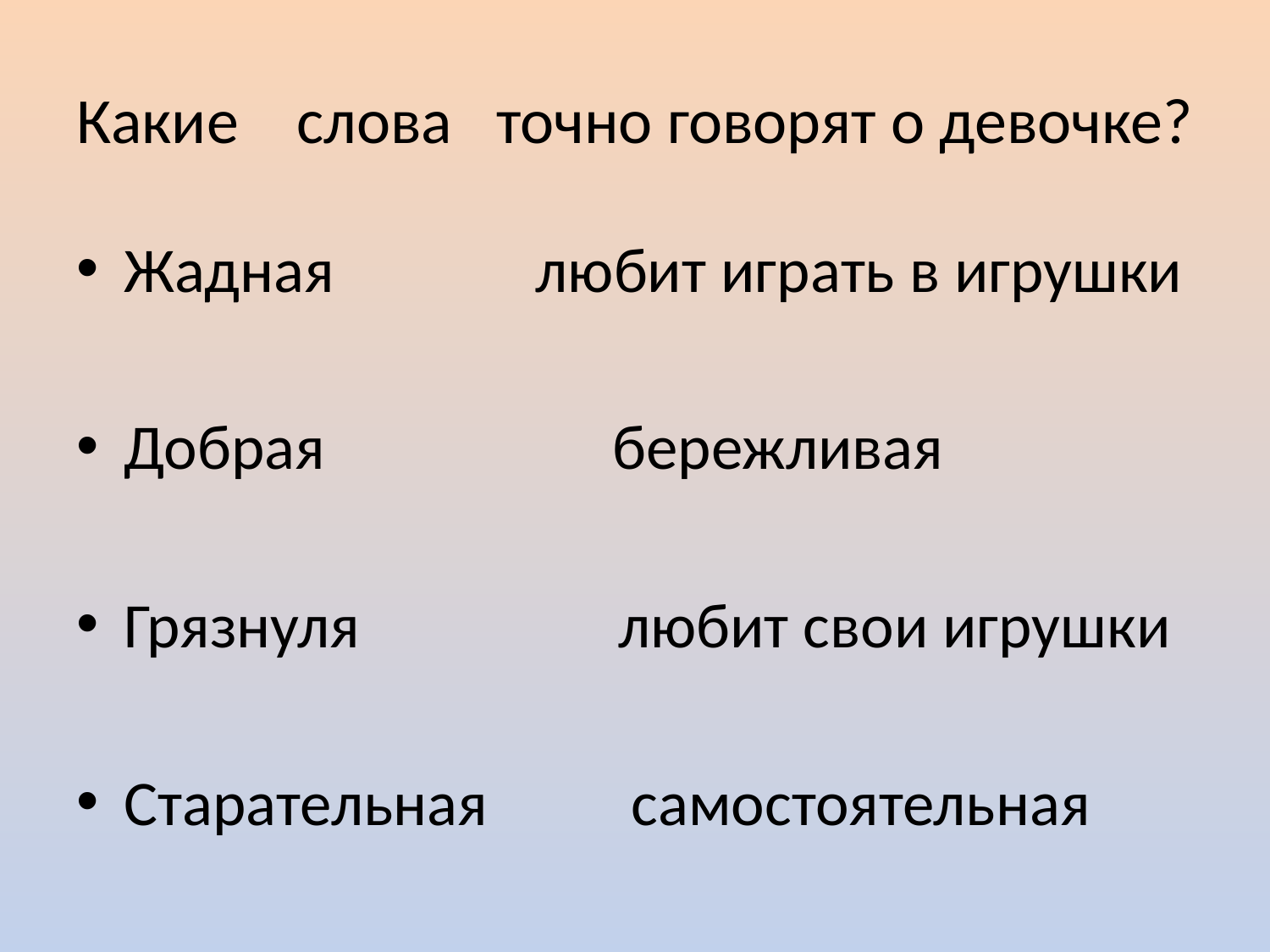

# Какие    слова   точно говорят о девочке?
Жадная              любит играть в игрушки

Добрая                    бережливая

Грязнуля                  любит свои игрушки

Старательная          самостоятельная